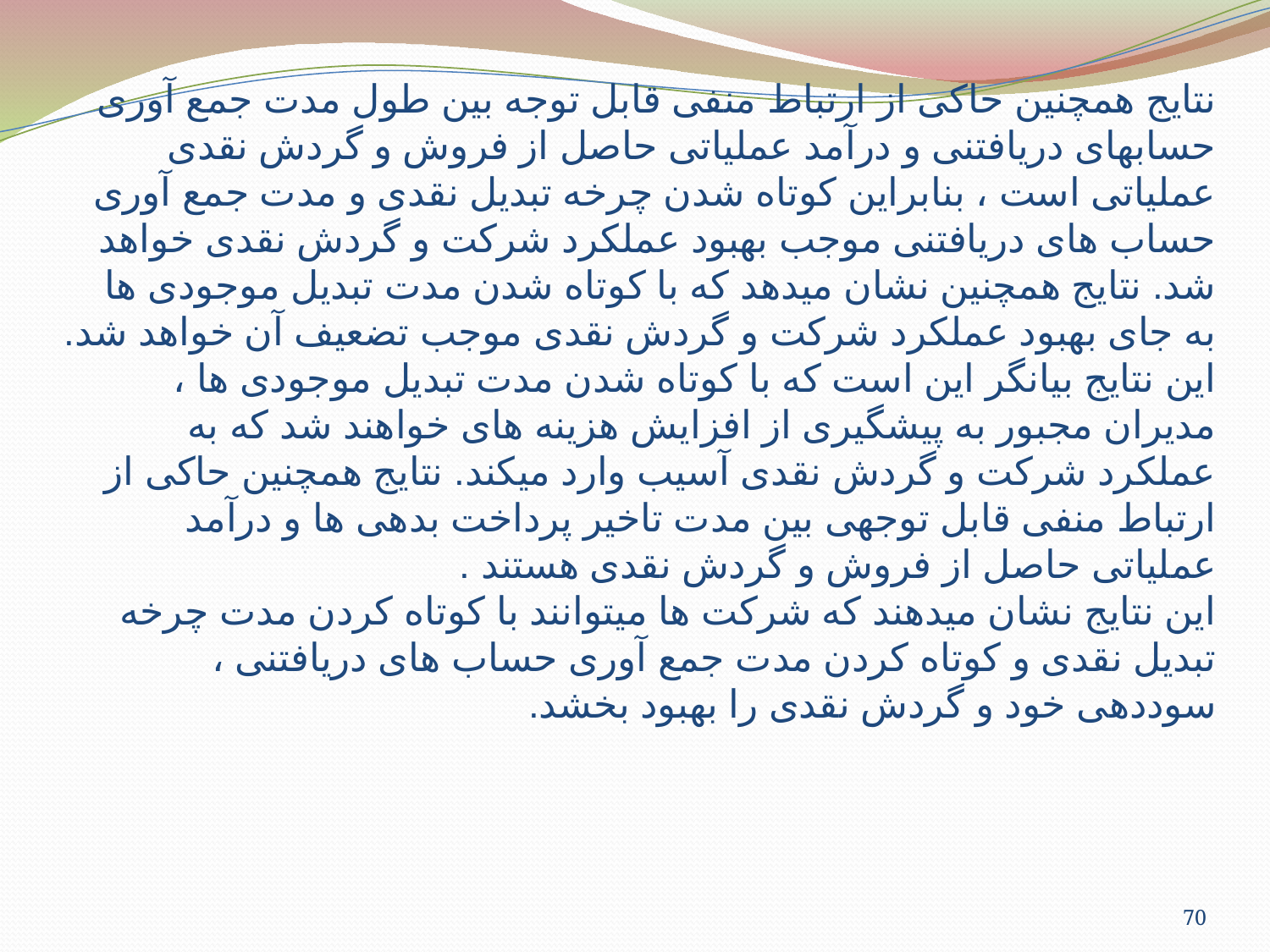

# نتایج همچنین حاکی از ارتباط منفی قابل توجه بین طول مدت جمع آوری حسابهای دریافتنی و درآمد عملیاتی حاصل از فروش و گردش نقدی عملیاتی است ، بنابراین کوتاه شدن چرخه تبدیل نقدی و مدت جمع آوری حساب های دریافتنی موجب بهبود عملکرد شرکت و گردش نقدی خواهد شد. نتایج همچنین نشان میدهد که با کوتاه شدن مدت تبدیل موجودی ها به جای بهبود عملکرد شرکت و گردش نقدی موجب تضعیف آن خواهد شد. این نتایج بیانگر این است که با کوتاه شدن مدت تبدیل موجودی ها ، مدیران مجبور به پیشگیری از افزایش هزینه های خواهند شد که به عملکرد شرکت و گردش نقدی آسیب وارد میکند. نتایج همچنین حاکی از ارتباط منفی قابل توجهی بین مدت تاخیر پرداخت بدهی ها و درآمد عملیاتی حاصل از فروش و گردش نقدی هستند . این نتایج نشان میدهند که شرکت ها میتوانند با کوتاه کردن مدت چرخه تبدیل نقدی و کوتاه کردن مدت جمع آوری حساب های دریافتنی ، سوددهی خود و گردش نقدی را بهبود بخشد.
70